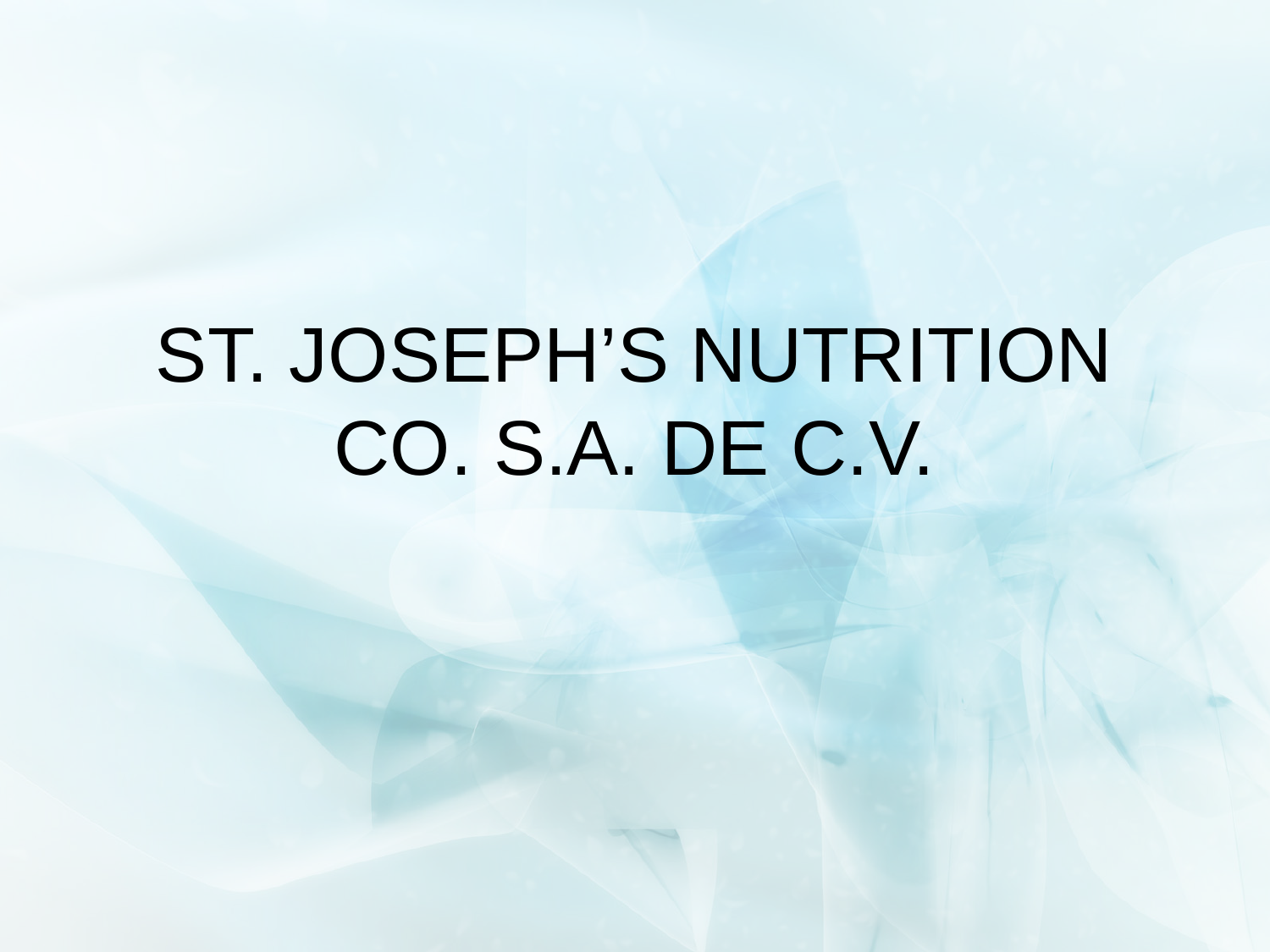

# ST. JOSEPH’S NUTRITION CO. S.A. DE C.V.